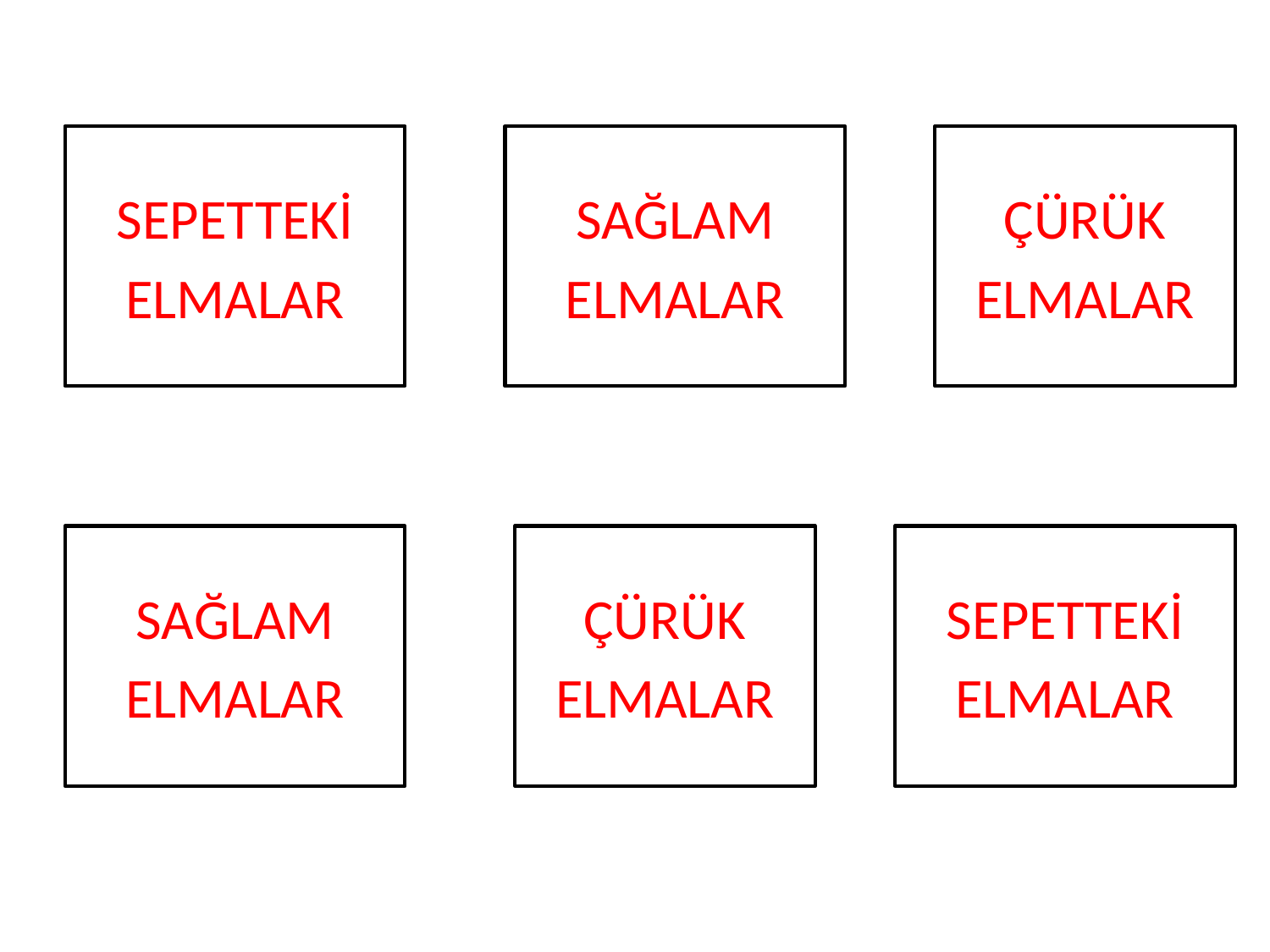

SEPETTEKİ
ELMALAR
SAĞLAM
ELMALAR
ÇÜRÜK
ELMALAR
SAĞLAM
ELMALAR
ÇÜRÜK
ELMALAR
SEPETTEKİ
ELMALAR